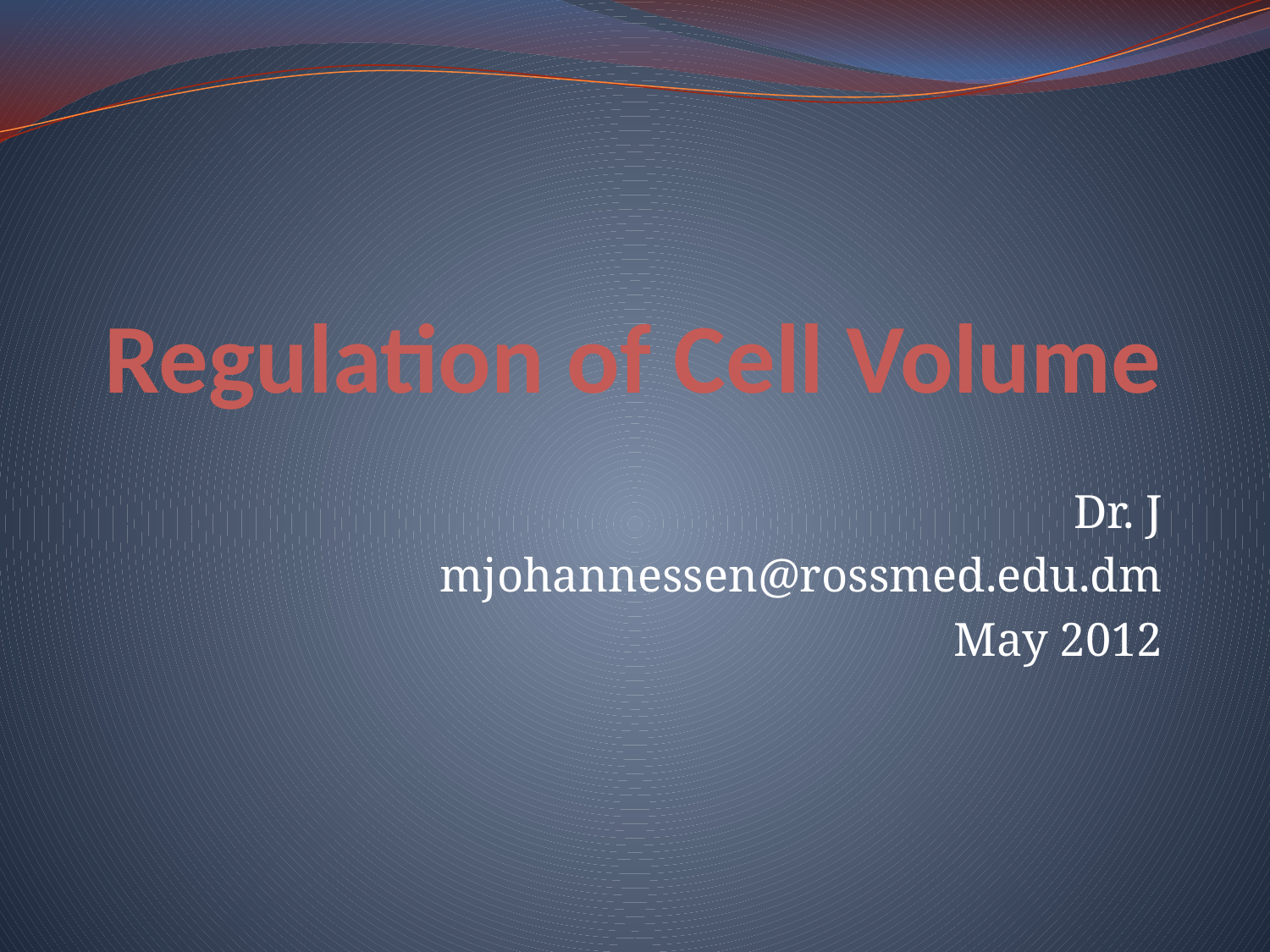

# Regulation of Cell Volume
Dr. J
mjohannessen@rossmed.edu.dm
May 2012